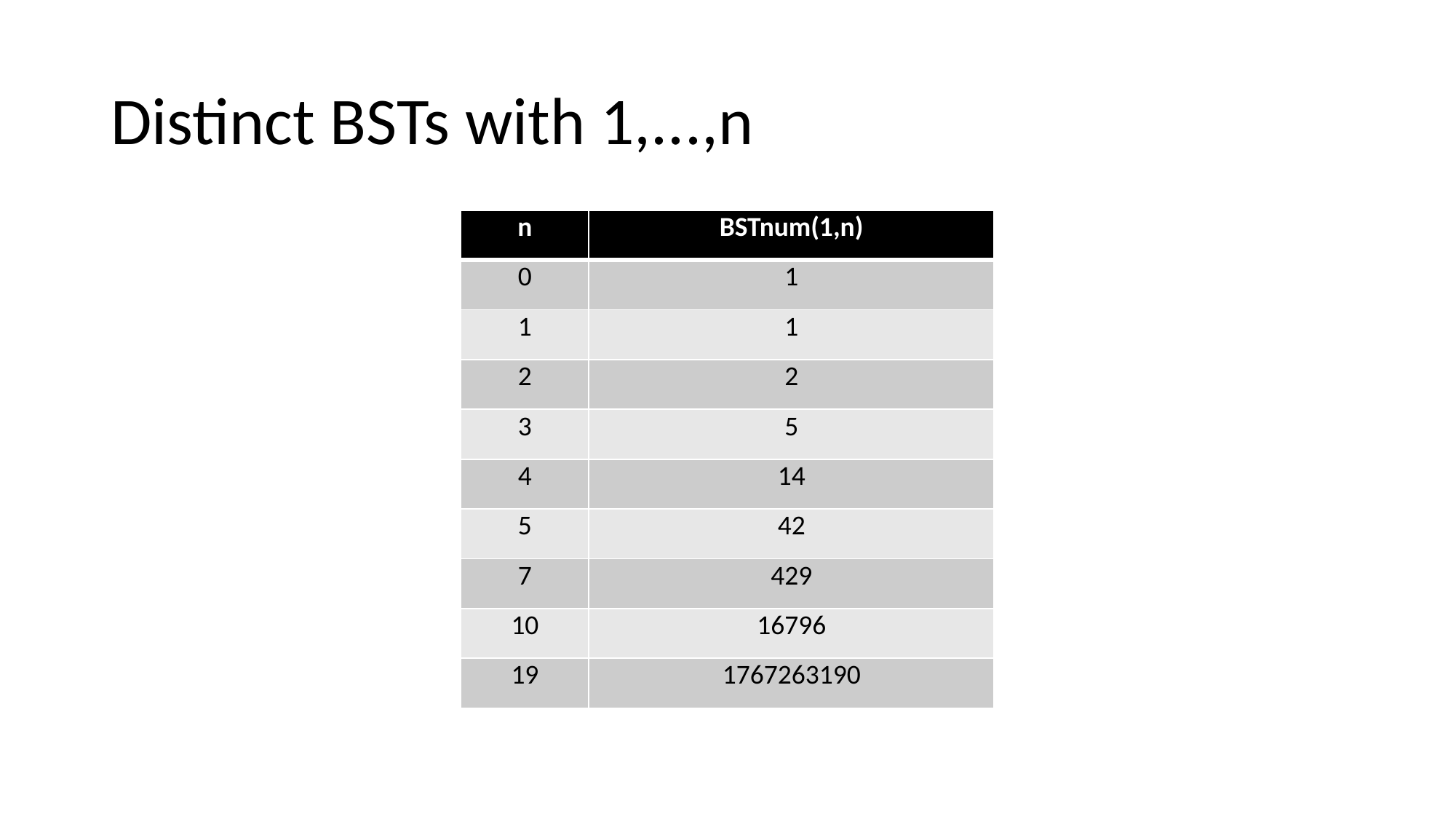

# Distinct BSTs with 1,...,n
| n | BSTnum(1,n) |
| --- | --- |
| 0 | 1 |
| 1 | 1 |
| 2 | 2 |
| 3 | 5 |
| 4 | 14 |
| 5 | 42 |
| 7 | 429 |
| 10 | 16796 |
| 19 | 1767263190 |